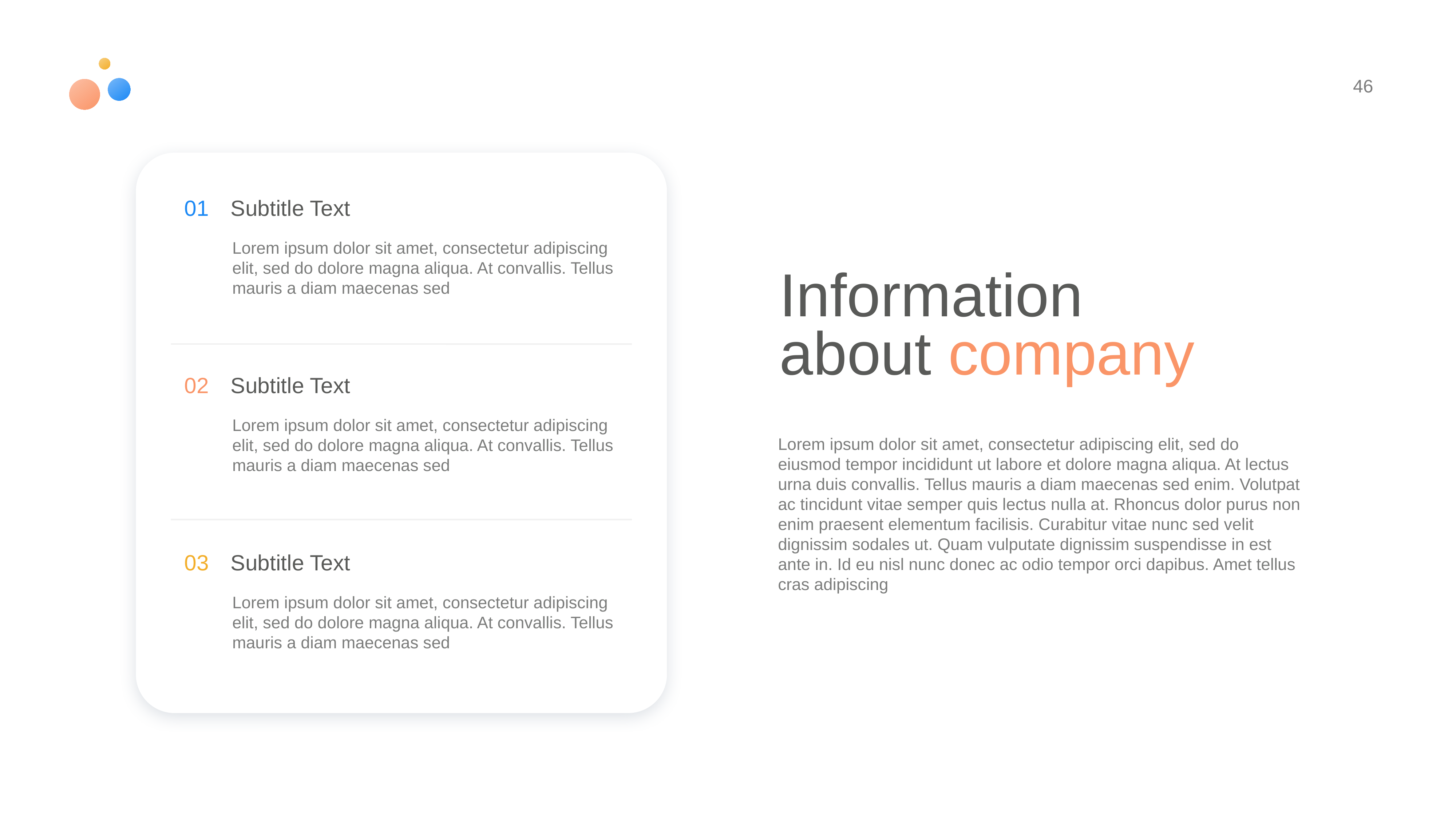

46

01
Subtitle Text
Lorem ipsum dolor sit amet, consectetur adipiscing elit, sed do dolore magna aliqua. At convallis. Tellus mauris a diam maecenas sed
Information
about company

02
Subtitle Text
Lorem ipsum dolor sit amet, consectetur adipiscing elit, sed do dolore magna aliqua. At convallis. Tellus mauris a diam maecenas sed
Lorem ipsum dolor sit amet, consectetur adipiscing elit, sed do eiusmod tempor incididunt ut labore et dolore magna aliqua. At lectus urna duis convallis. Tellus mauris a diam maecenas sed enim. Volutpat ac tincidunt vitae semper quis lectus nulla at. Rhoncus dolor purus non enim praesent elementum facilisis. Curabitur vitae nunc sed velit dignissim sodales ut. Quam vulputate dignissim suspendisse in est ante in. Id eu nisl nunc donec ac odio tempor orci dapibus. Amet tellus cras adipiscing

03
Subtitle Text
Lorem ipsum dolor sit amet, consectetur adipiscing elit, sed do dolore magna aliqua. At convallis. Tellus mauris a diam maecenas sed